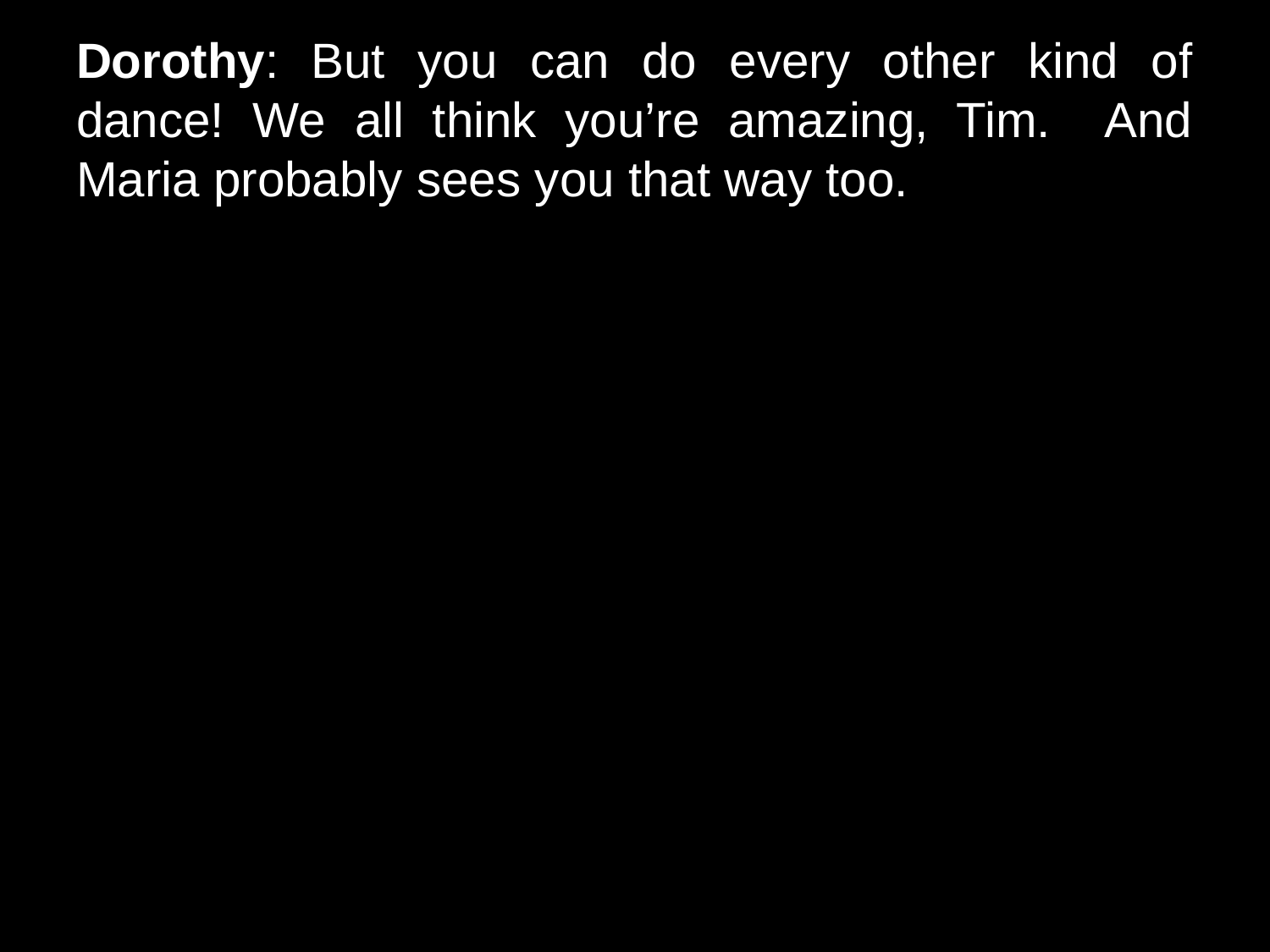

# Dorothy: But you can do every other kind of dance! We all think you’re amazing, Tim.  And Maria probably sees you that way too.